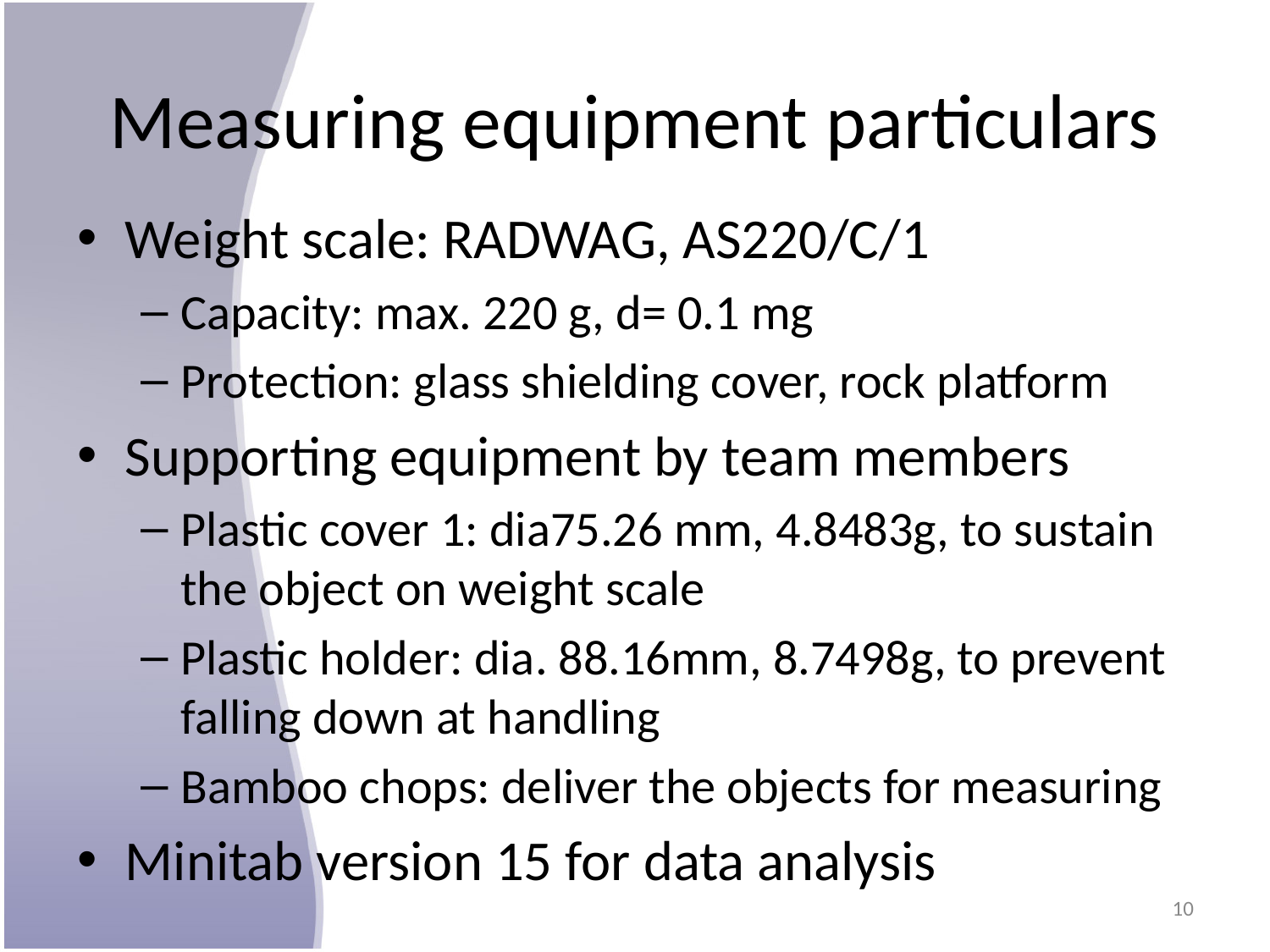

# Measuring equipment particulars
Weight scale: RADWAG, AS220/C/1
Capacity: max. 220 g, d= 0.1 mg
Protection: glass shielding cover, rock platform
Supporting equipment by team members
Plastic cover 1: dia75.26 mm, 4.8483g, to sustain the object on weight scale
Plastic holder: dia. 88.16mm, 8.7498g, to prevent falling down at handling
Bamboo chops: deliver the objects for measuring
Minitab version 15 for data analysis
10